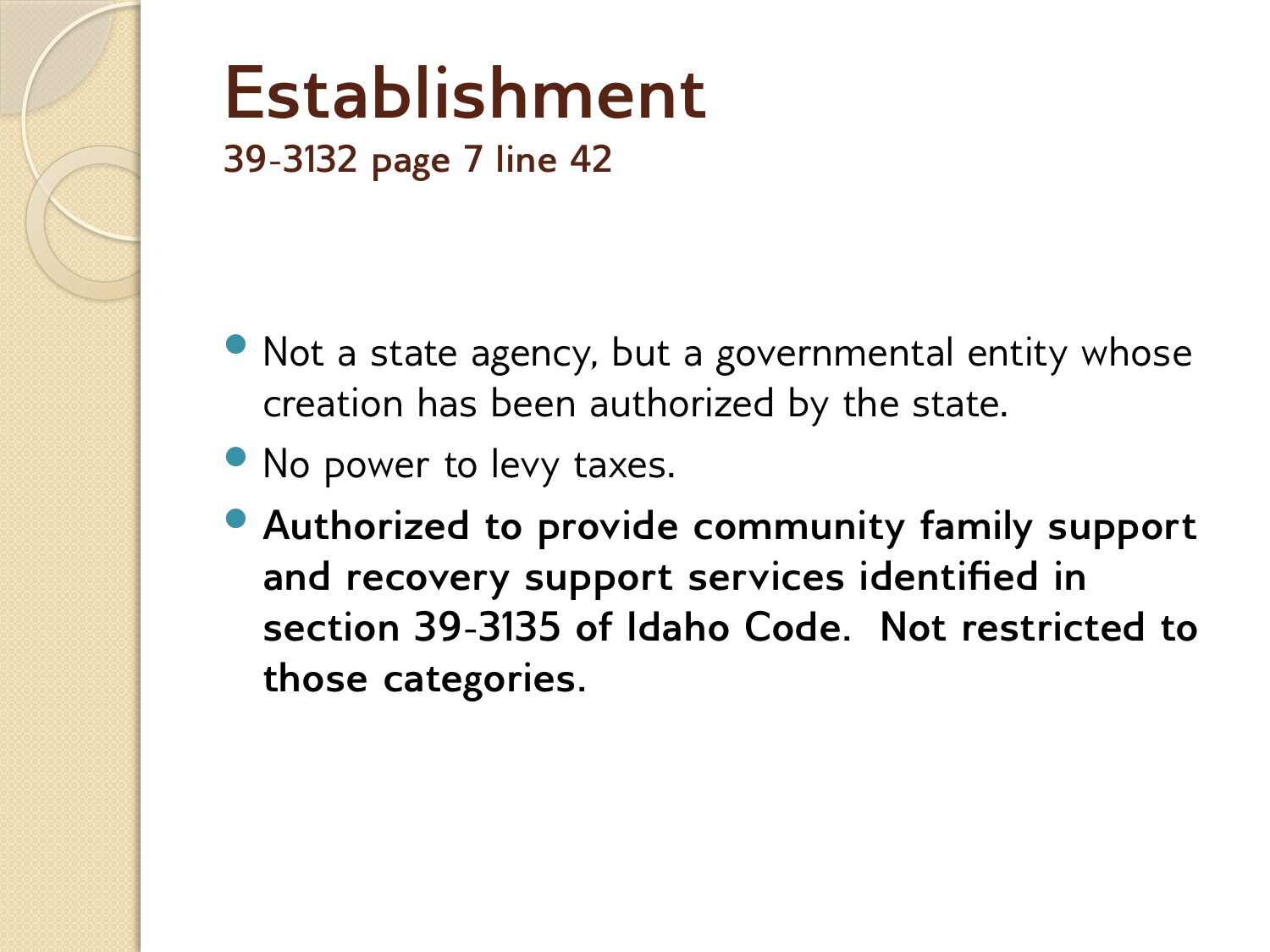

# Establishment 39-3132 page 7 line 42
Not a state agency, but a governmental entity whose creation has been authorized by the state.
No power to levy taxes.
Authorized to provide community family support and recovery support services identified in section 39-3135 of Idaho Code.  Not restricted to those categories.